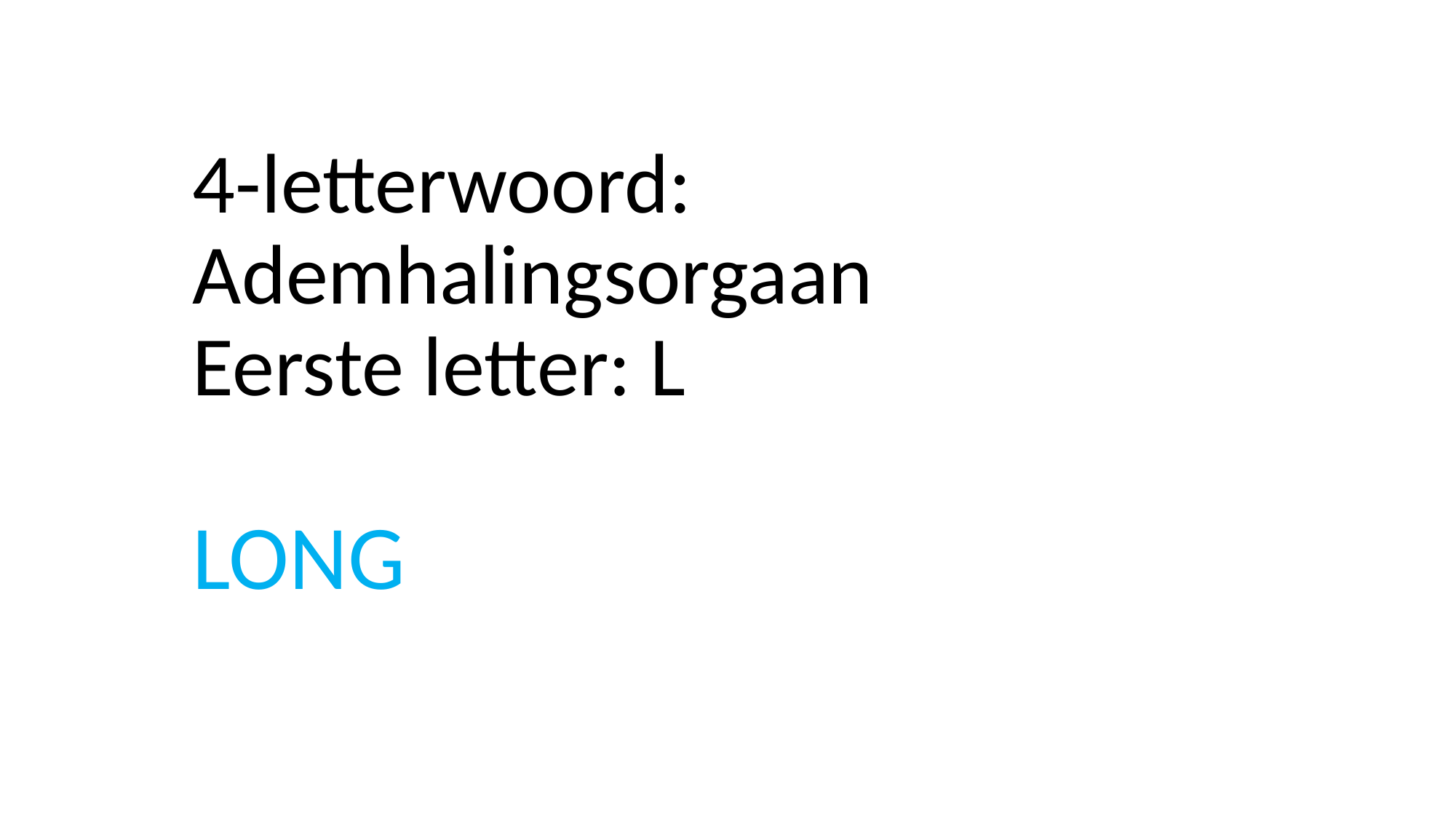

# 4-letterwoord: Ademhalingsorgaan Eerste letter: L
LONG